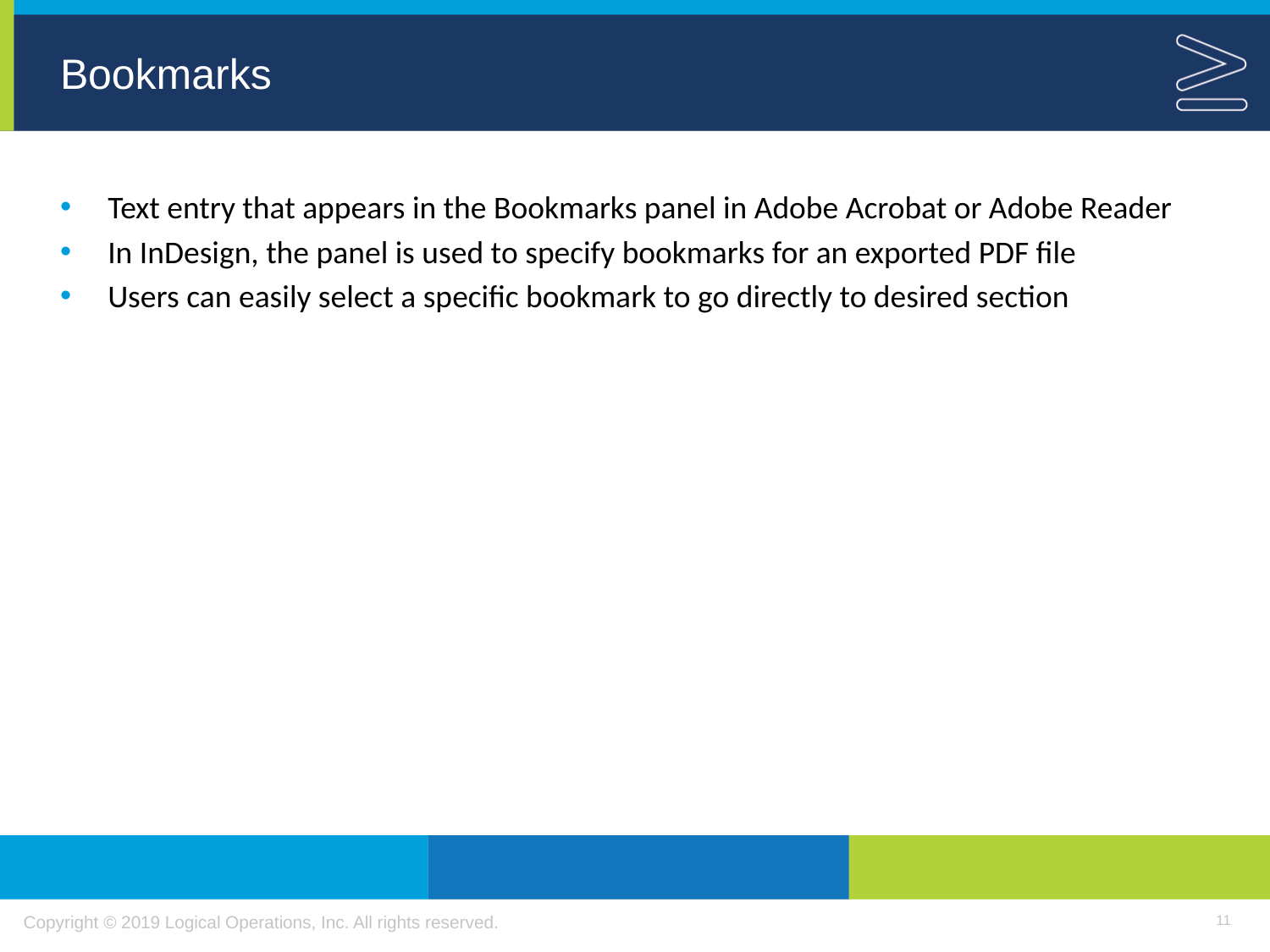

# Bookmarks
Text entry that appears in the Bookmarks panel in Adobe Acrobat or Adobe Reader
In InDesign, the panel is used to specify bookmarks for an exported PDF file
Users can easily select a specific bookmark to go directly to desired section
11